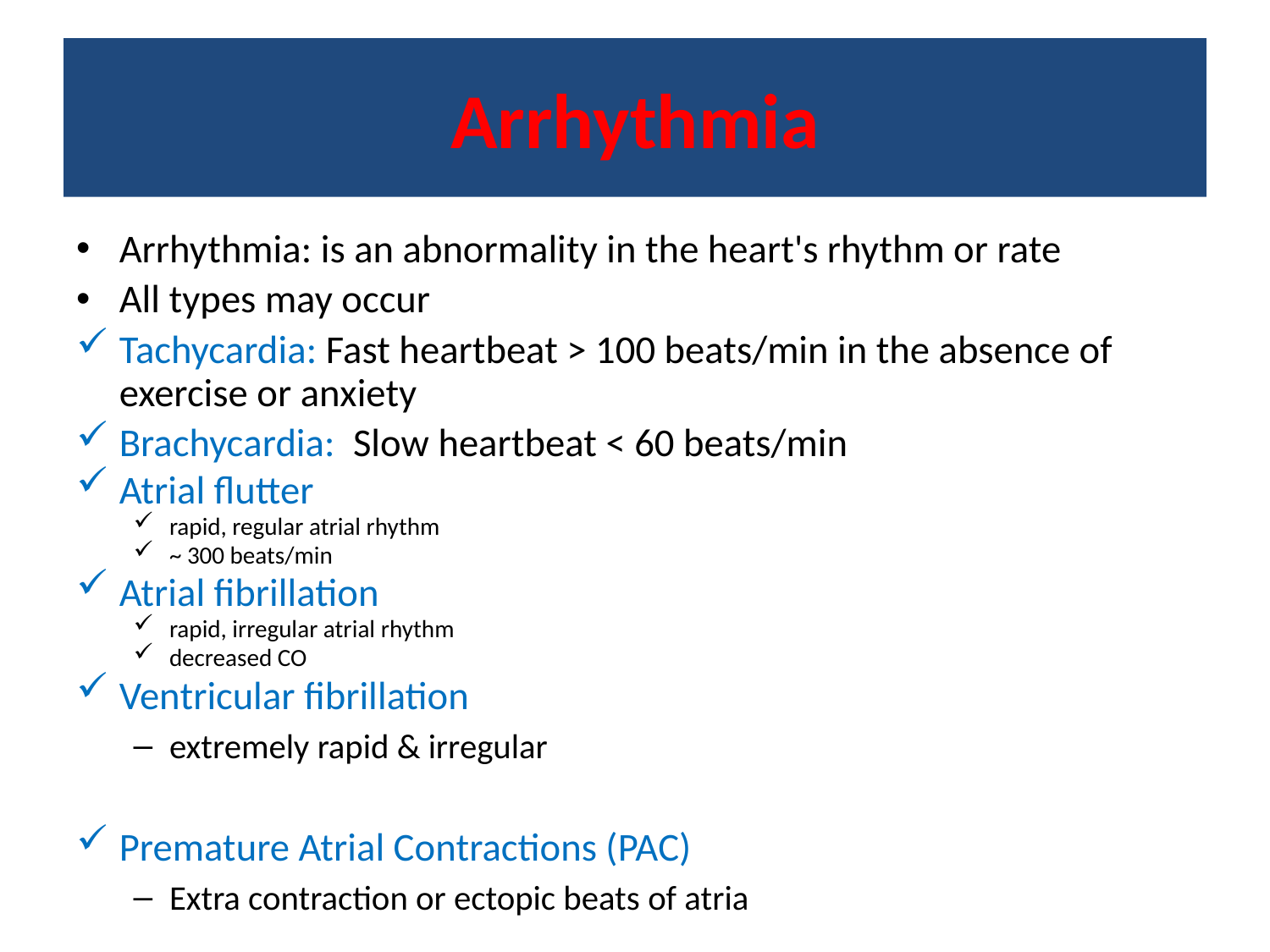

# Arrhythmia
Arrhythmia: is an abnormality in the heart's rhythm or rate
All types may occur
Tachycardia: Fast heartbeat > 100 beats/min in the absence of exercise or anxiety
Brachycardia:  Slow heartbeat < 60 beats/min
Atrial flutter
rapid, regular atrial rhythm
~ 300 beats/min
Atrial fibrillation
rapid, irregular atrial rhythm
decreased CO
Ventricular fibrillation
extremely rapid & irregular

Premature Atrial Contractions (PAC)
Extra contraction or ectopic beats of atria